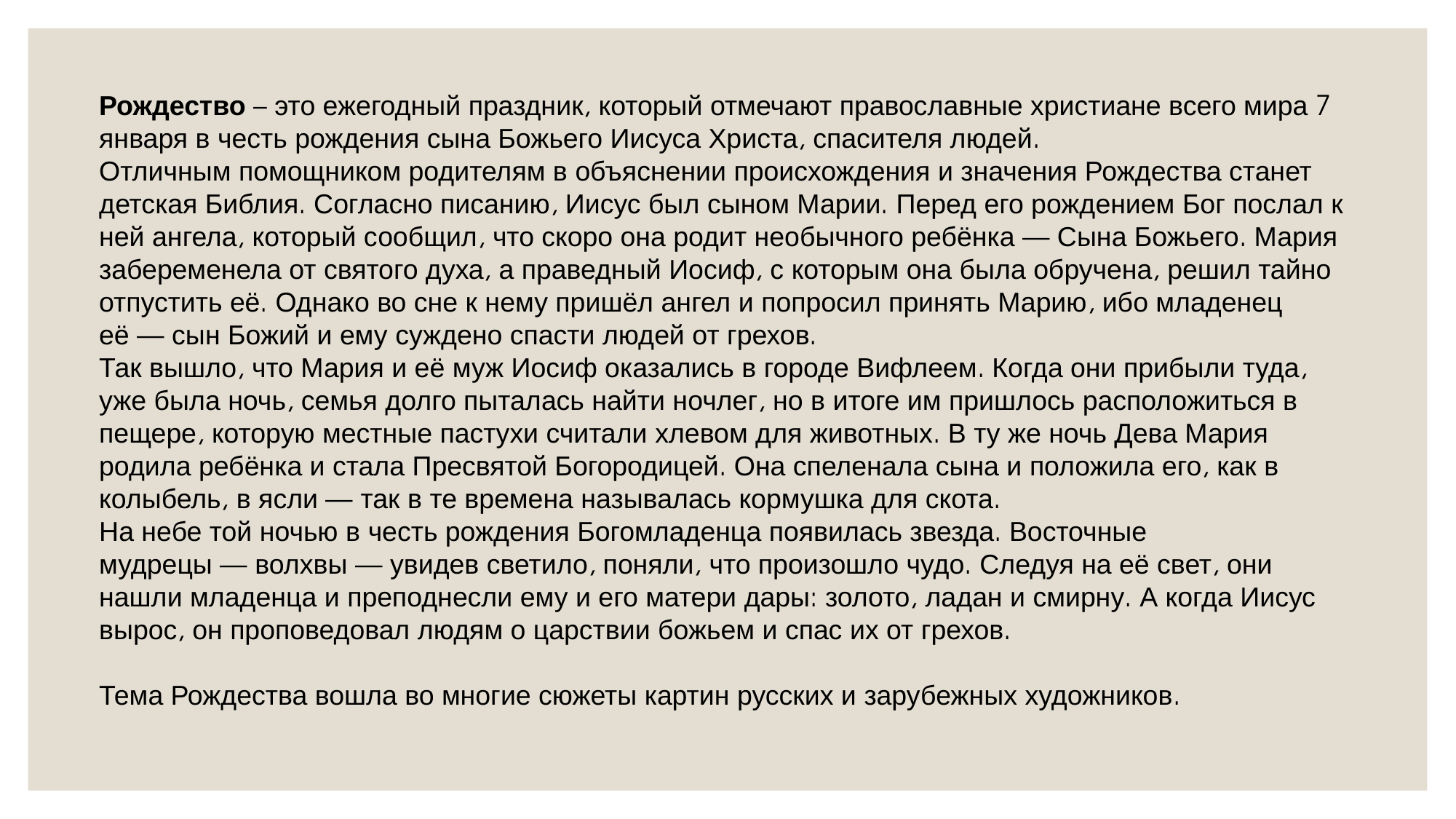

Рождество – это ежегодный праздник, который отмечают православные христиане всего мира 7 января в честь рождения сына Божьего Иисуса Христа, спасителя людей.
Отличным помощником родителям в объяснении происхождения и значения Рождества станет детская Библия. Согласно писанию, Иисус был сыном Марии. Перед его рождением Бог послал к ней ангела, который сообщил, что скоро она родит необычного ребёнка — Сына Божьего. Мария забеременела от святого духа, а праведный Иосиф, с которым она была обручена, решил тайно отпустить её. Однако во сне к нему пришёл ангел и попросил принять Марию, ибо младенец её — сын Божий и ему суждено спасти людей от грехов.
Так вышло, что Мария и её муж Иосиф оказались в городе Вифлеем. Когда они прибыли туда, уже была ночь, семья долго пыталась найти ночлег, но в итоге им пришлось расположиться в пещере, которую местные пастухи считали хлевом для животных. В ту же ночь Дева Мария родила ребёнка и стала Пресвятой Богородицей. Она спеленала сына и положила его, как в колыбель, в ясли — так в те времена называлась кормушка для скота.
На небе той ночью в честь рождения Богомладенца появилась звезда. Восточные мудрецы — волхвы — увидев светило, поняли, что произошло чудо. Следуя на её свет, они нашли младенца и преподнесли ему и его матери дары: золото, ладан и смирну. А когда Иисус вырос, он проповедовал людям о царствии божьем и спас их от грехов.

Тема Рождества вошла во многие сюжеты картин русских и зарубежных художников.